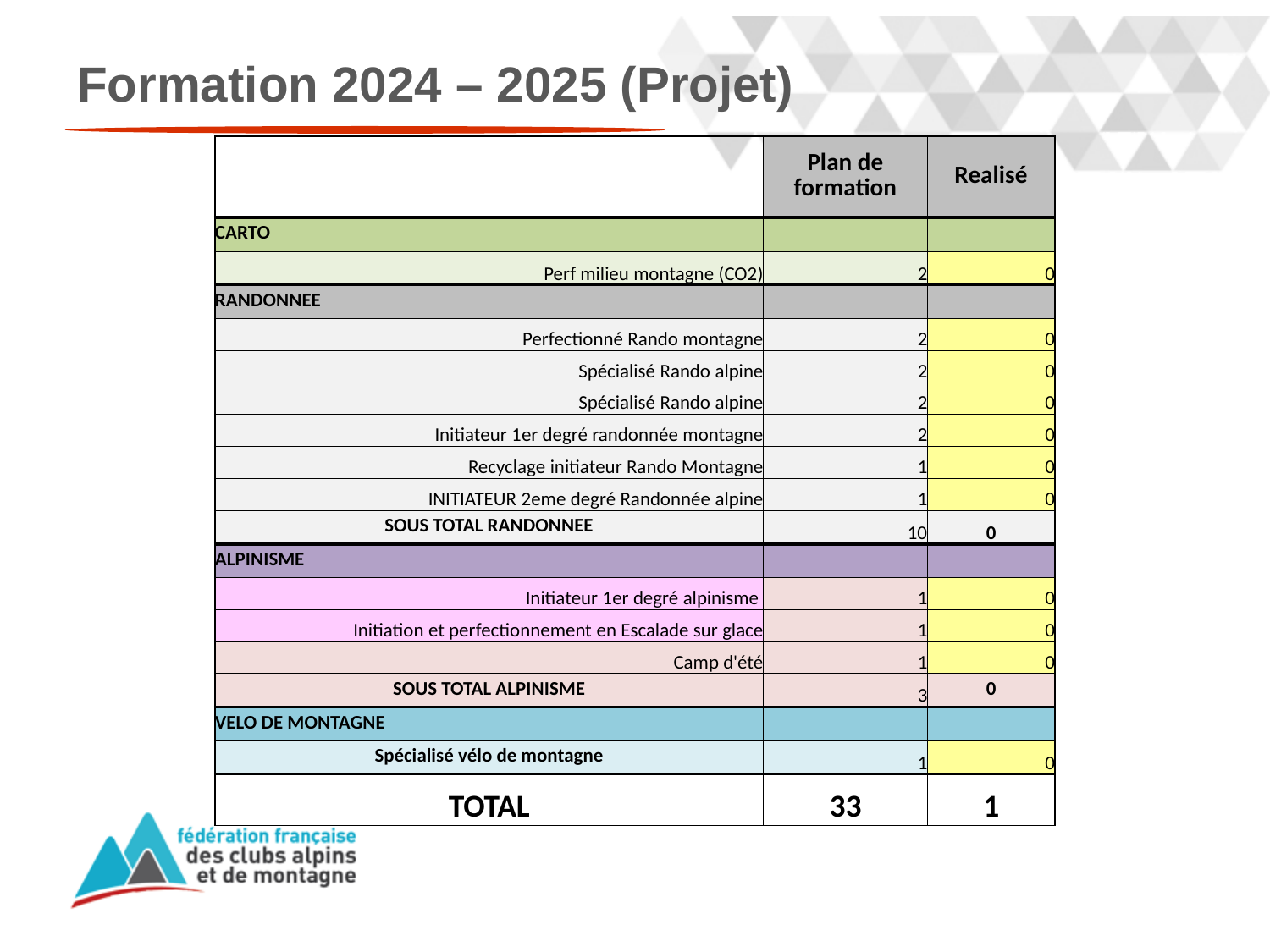

# Formation 2024 – 2025 (Projet)
|  | Plan de formation | Realisé |
| --- | --- | --- |
| CARTO |  |  |
| Perf milieu montagne (CO2) | 2 | 0 |
| RANDONNEE |  |  |
| Perfectionné Rando montagne | 2 | 0 |
| Spécialisé Rando alpine | 2 | 0 |
| Spécialisé Rando alpine | 2 | 0 |
| Initiateur 1er degré randonnée montagne | 2 | 0 |
| Recyclage initiateur Rando Montagne | 1 | 0 |
| INITIATEUR 2eme degré Randonnée alpine | 1 | 0 |
| SOUS TOTAL RANDONNEE | 10 | 0 |
| ALPINISME |  |  |
| Initiateur 1er degré alpinisme | 1 | 0 |
| Initiation et perfectionnement en Escalade sur glace | 1 | 0 |
| Camp d'été | 1 | 0 |
| SOUS TOTAL ALPINISME | 3 | 0 |
| VELO DE MONTAGNE |  |  |
| Spécialisé vélo de montagne | 1 | 0 |
| TOTAL | 33 | 1 |